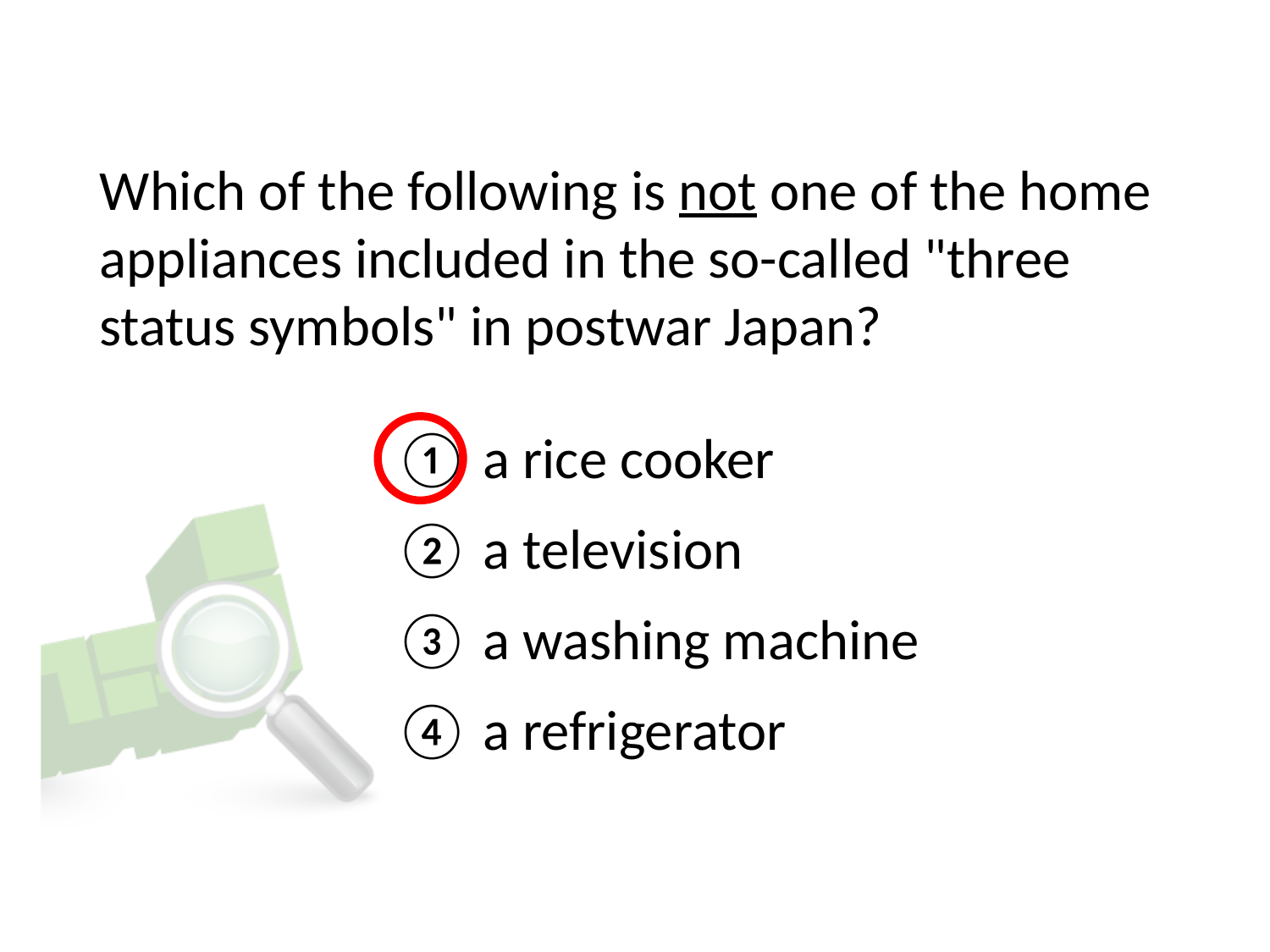

# Which of the following is not one of the home appliances included in the so-called "three status symbols" in postwar Japan?
① a rice cooker
② a television
③ a washing machine
④ a refrigerator